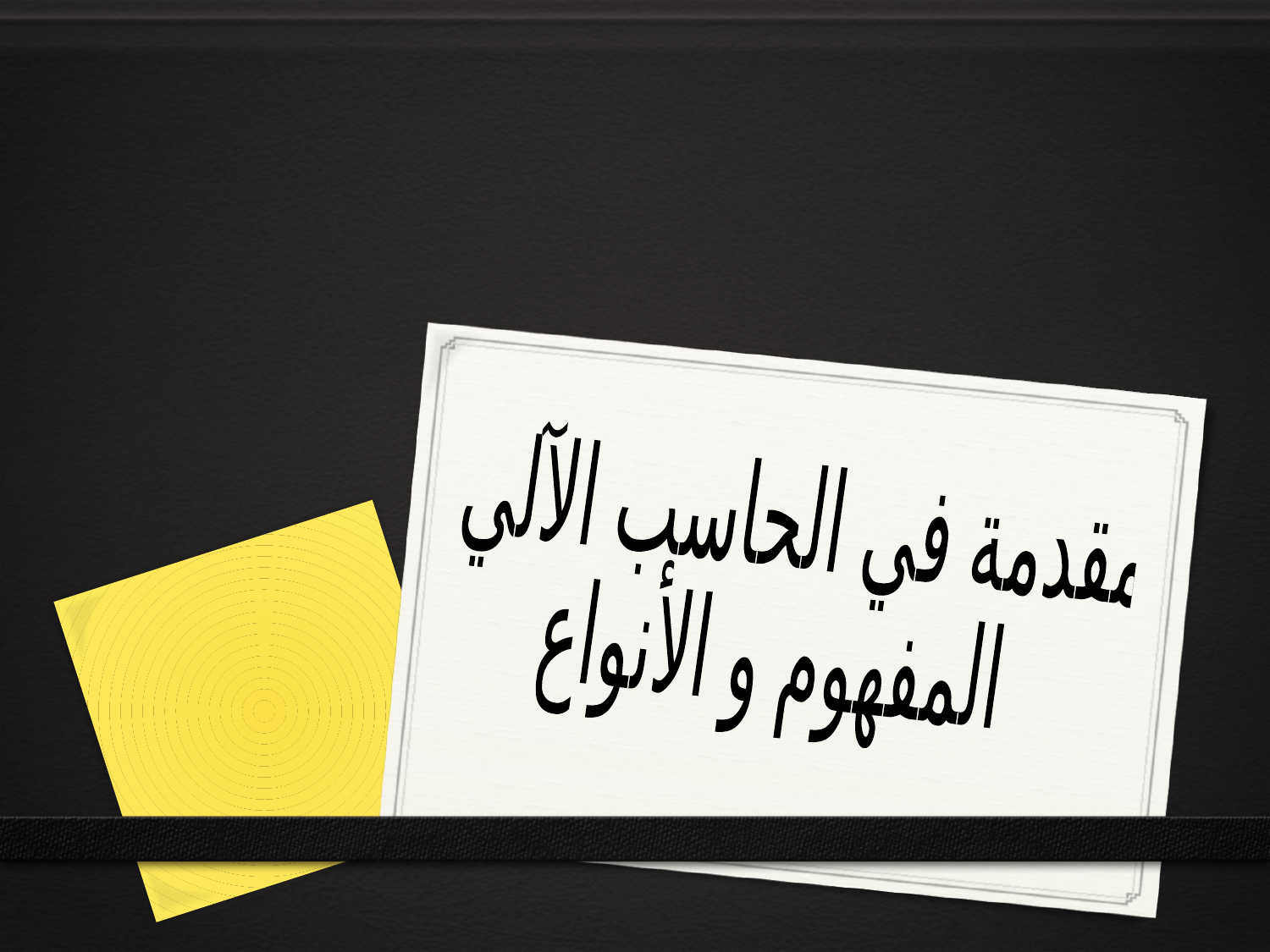

مقدمة في الحاسب الآلي
المفهوم و الأنواع